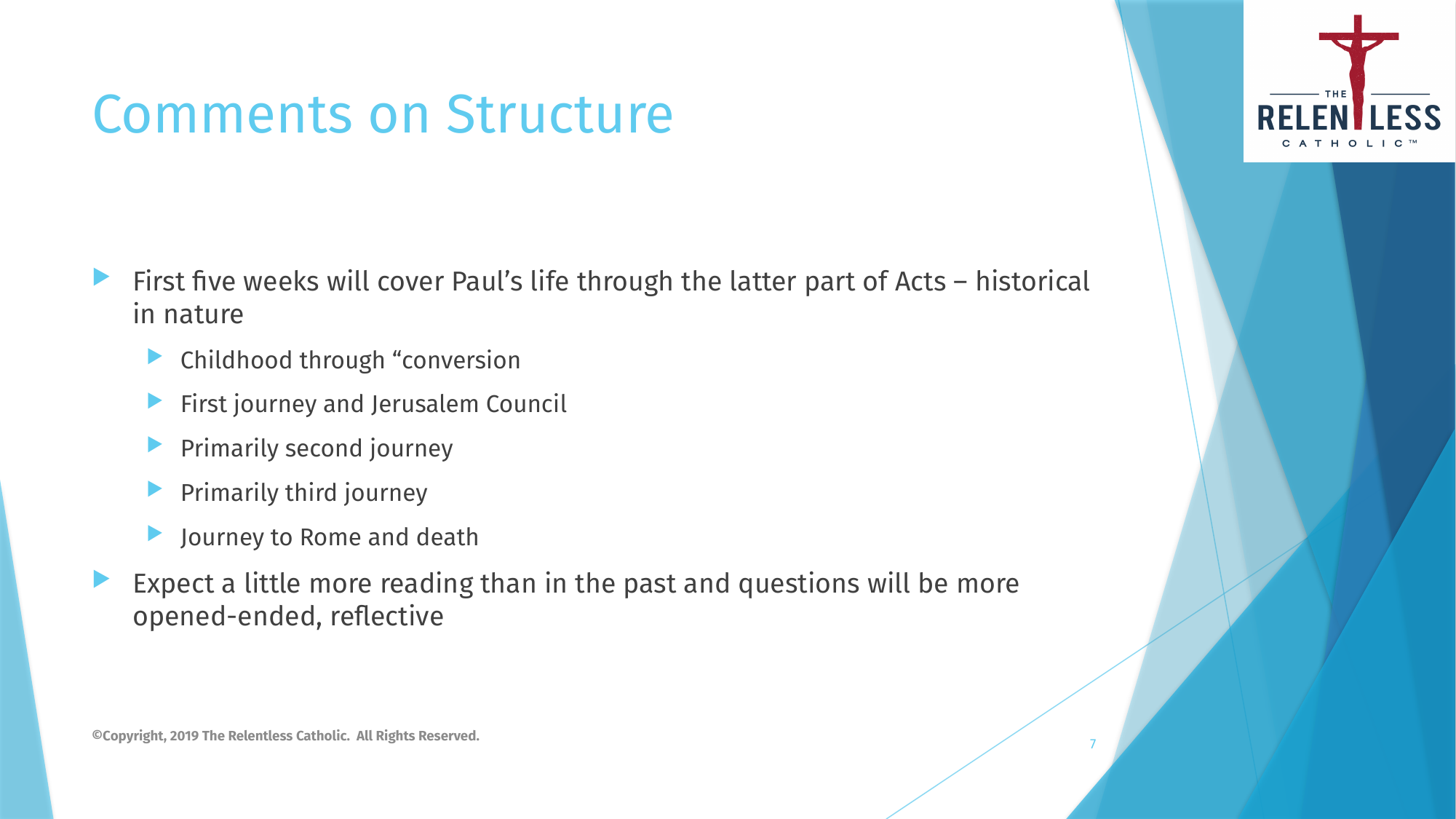

# Comments on Structure
First five weeks will cover Paul’s life through the latter part of Acts – historical in nature
Childhood through “conversion
First journey and Jerusalem Council
Primarily second journey
Primarily third journey
Journey to Rome and death
Expect a little more reading than in the past and questions will be more opened-ended, reflective

©Copyright, 2019 The Relentless Catholic.  All Rights Reserved.

7